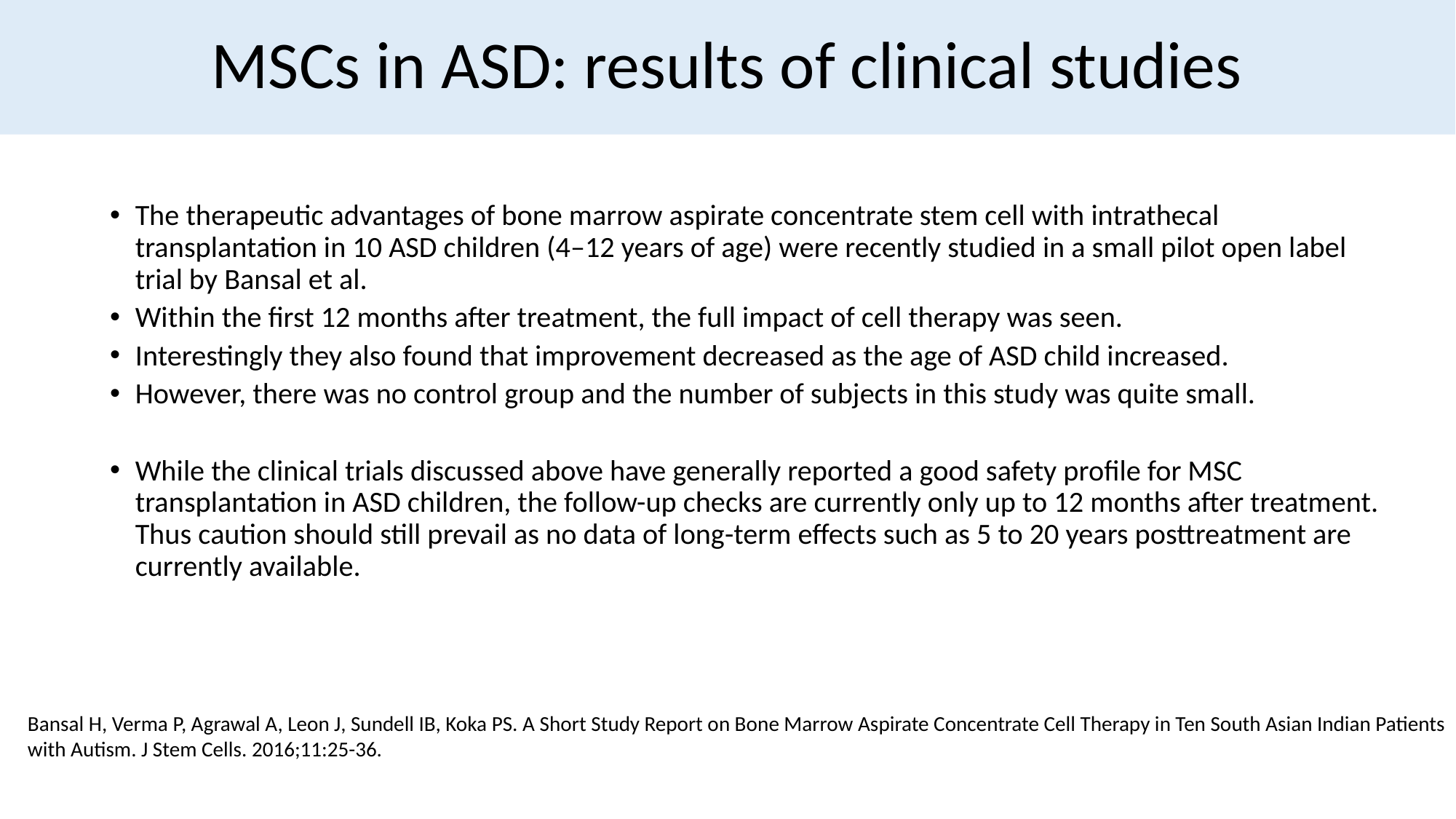

# MSCs in ASD: results of clinical studies
The therapeutic advantages of bone marrow aspirate concentrate stem cell with intrathecal transplantation in 10 ASD children (4–12 years of age) were recently studied in a small pilot open label trial by Bansal et al.
Within the first 12 months after treatment, the full impact of cell therapy was seen.
Interestingly they also found that improvement decreased as the age of ASD child increased.
However, there was no control group and the number of subjects in this study was quite small.

While the clinical trials discussed above have generally reported a good safety profile for MSC transplantation in ASD children, the follow-up checks are currently only up to 12 months after treatment. Thus caution should still prevail as no data of long-term effects such as 5 to 20 years posttreatment are currently available.
Bansal H, Verma P, Agrawal A, Leon J, Sundell IB, Koka PS. A Short Study Report on Bone Marrow Aspirate Concentrate Cell Therapy in Ten South Asian Indian Patients with Autism. J Stem Cells. 2016;11:25-36.